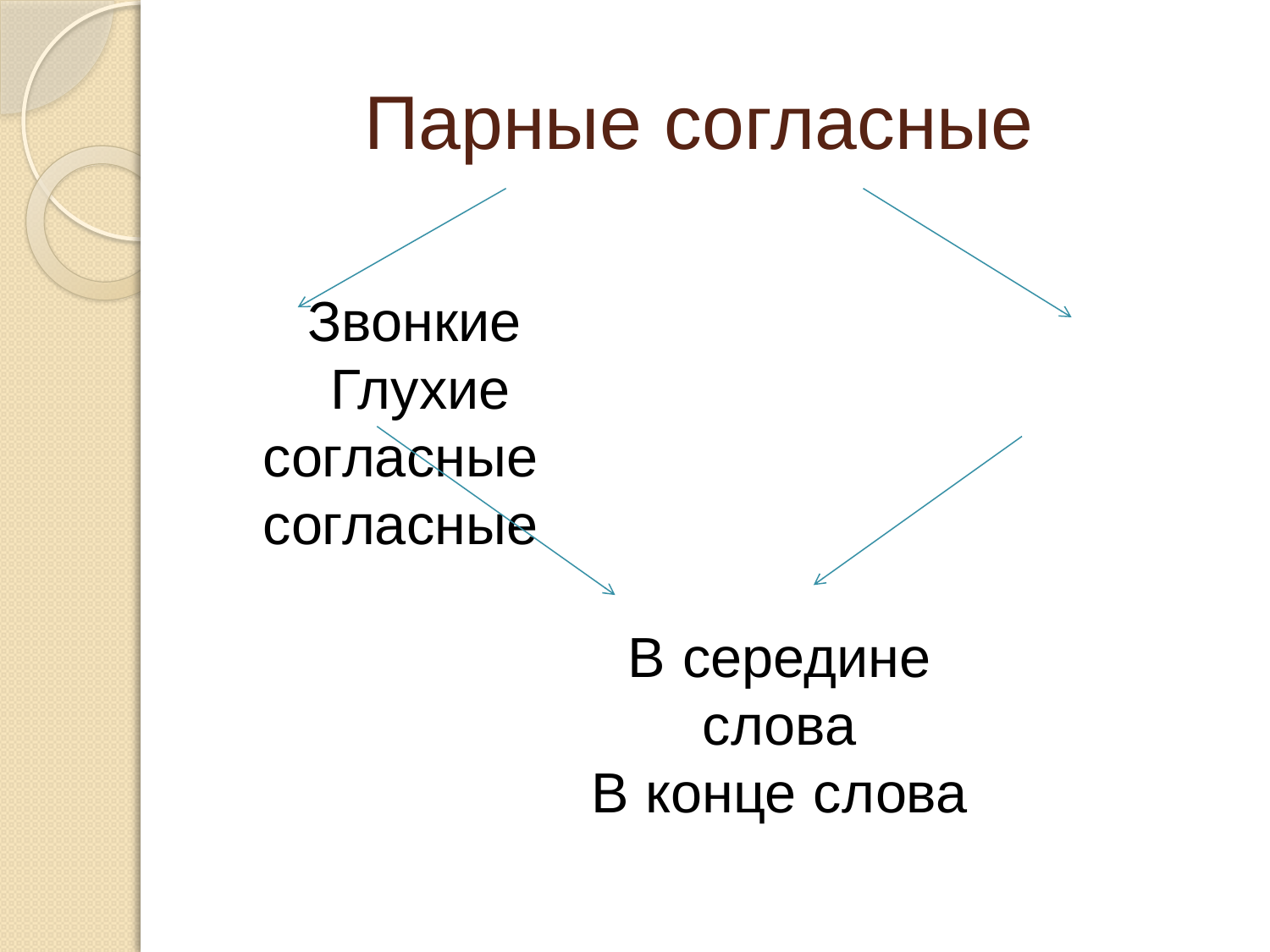

# Парные согласные

     Звонкие                                              Глухие                                  согласные                                      согласные
В середине слова
В конце слова